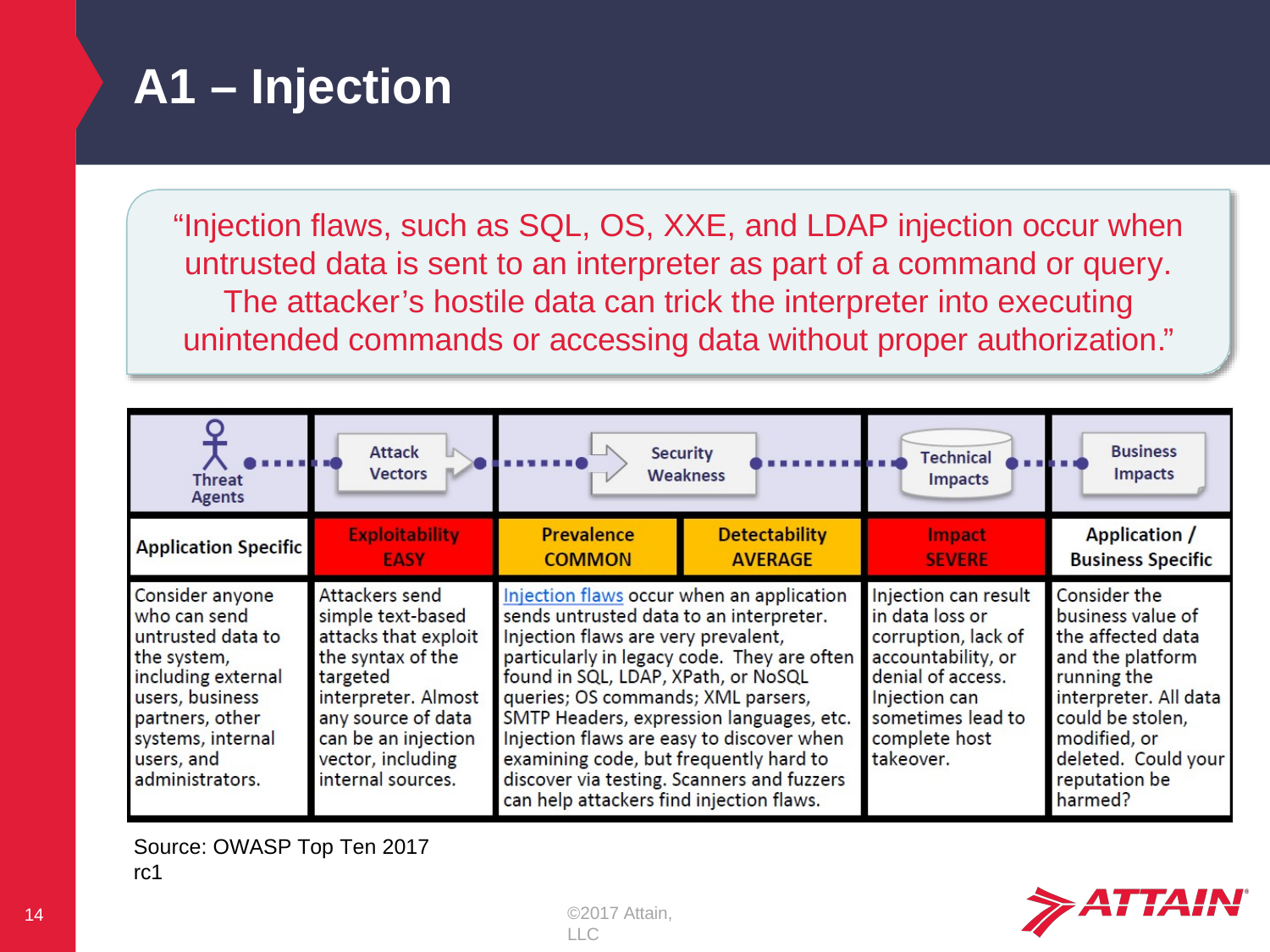

# A1 – Injection

“Injection flaws, such as SQL, OS, XXE, and LDAP injection occur when untrusted data is sent to an interpreter as part of a command or query. The attacker’s hostile data can trick the interpreter into executing unintended commands or accessing data without proper authorization.”

Source: OWASP Top Ten 2017 rc1
©2017 Attain, LLC
14